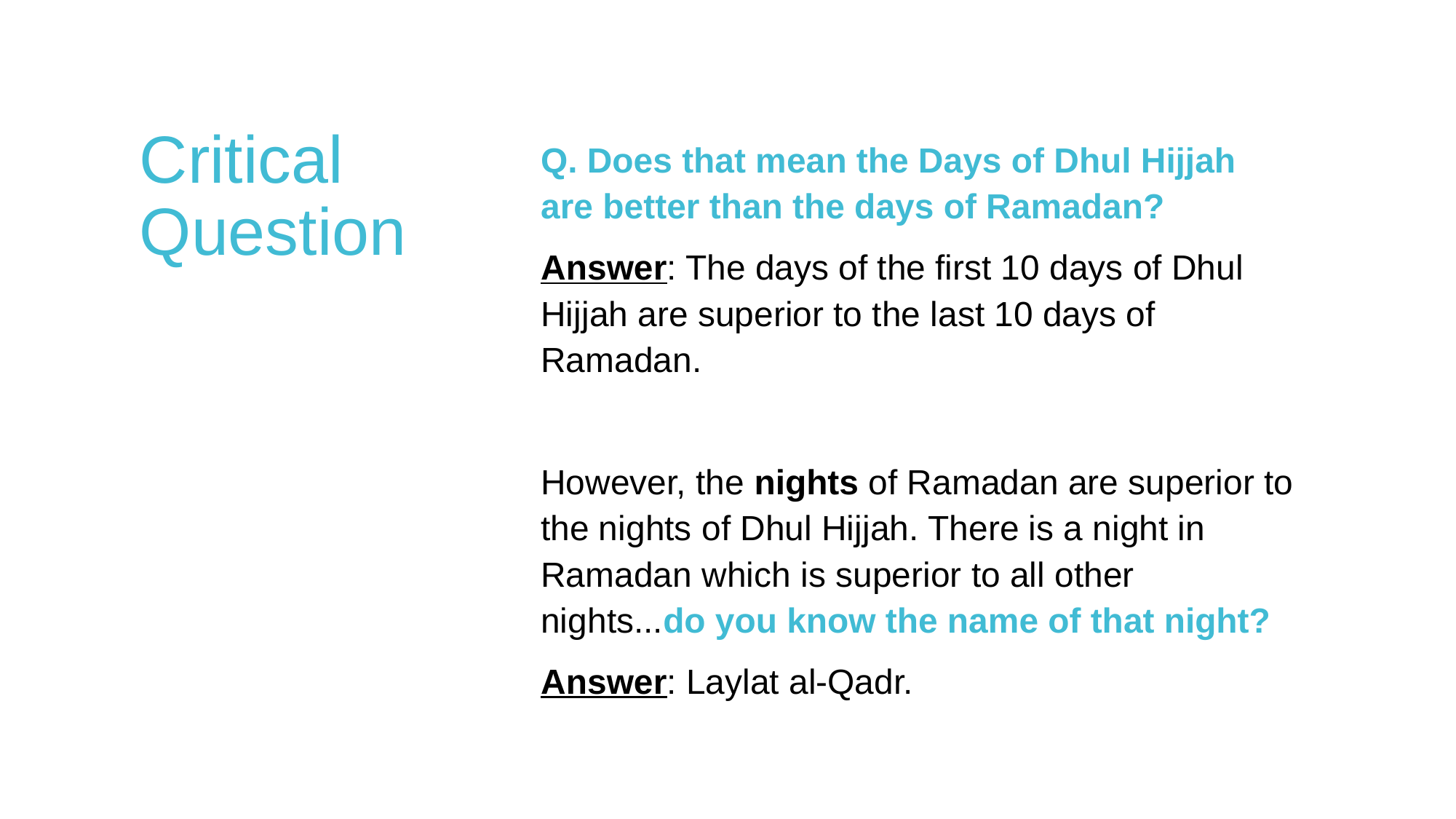

# Critical Question
Q. Does that mean the Days of Dhul Hijjah are better than the days of Ramadan?
Answer: The days of the first 10 days of Dhul Hijjah are superior to the last 10 days of Ramadan.

However, the nights of Ramadan are superior to the nights of Dhul Hijjah. There is a night in Ramadan which is superior to all other nights...do you know the name of that night?
Answer: Laylat al-Qadr.